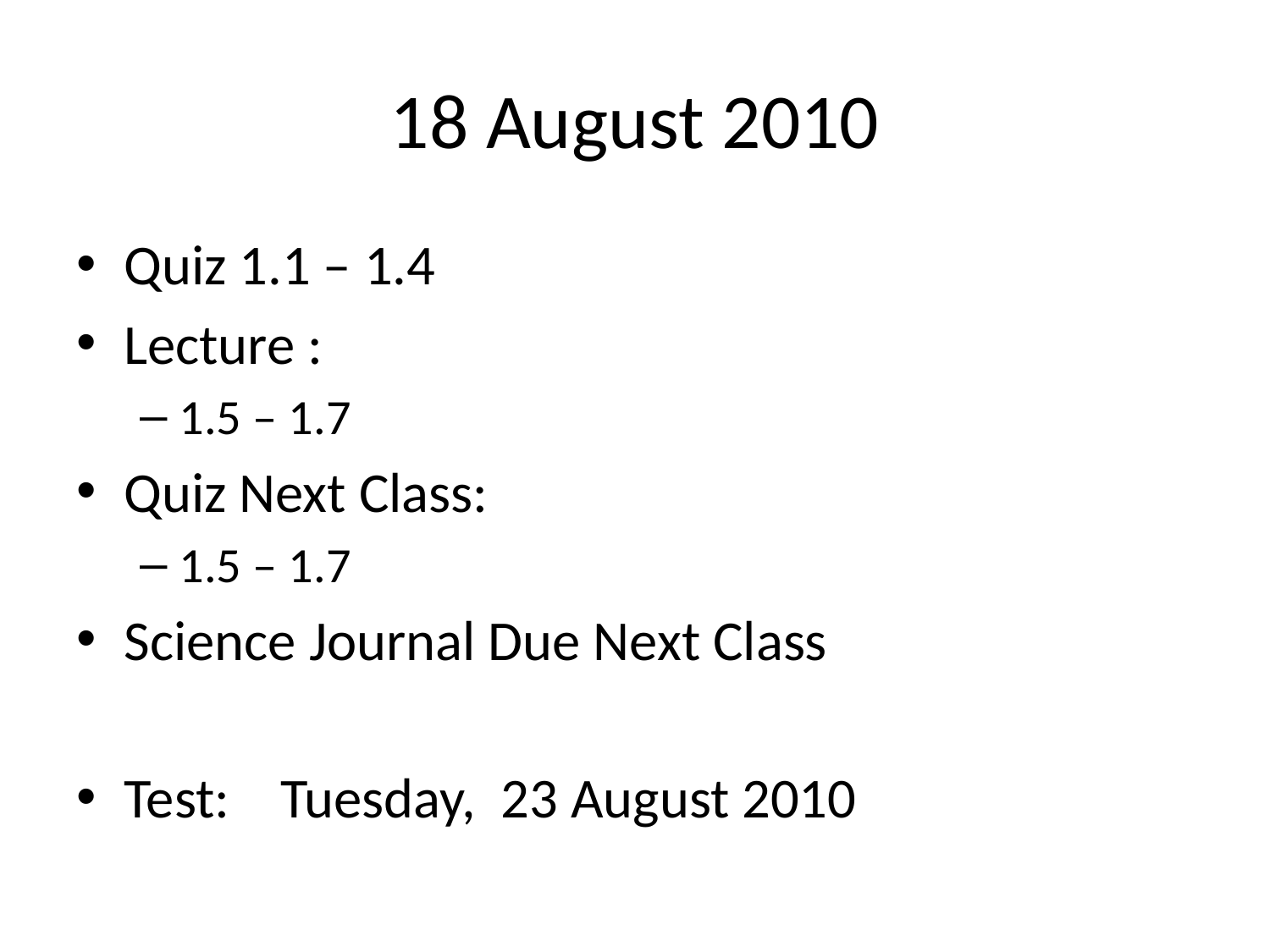

# 18 August 2010
Quiz 1.1 – 1.4
Lecture :
1.5 – 1.7
Quiz Next Class:
1.5 – 1.7
Science Journal Due Next Class

Test:    Tuesday,  23 August 2010